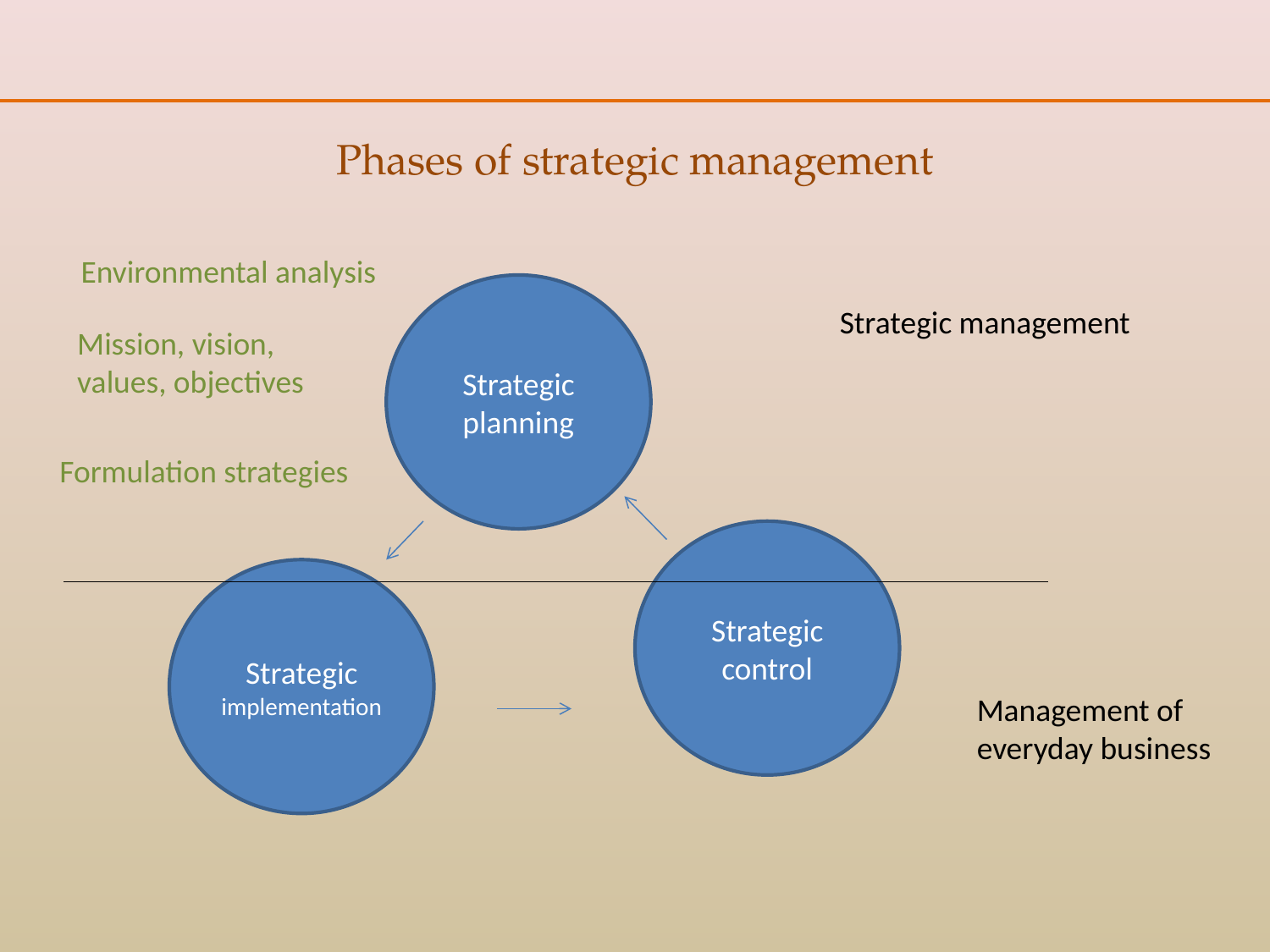

# Phases of strategic management

Environmental analysis
Strategic planning
Strategic management
Mission, vision,
values, objectives
Formulation strategies
Strategic control
Strategic implementation
Management of
everyday business